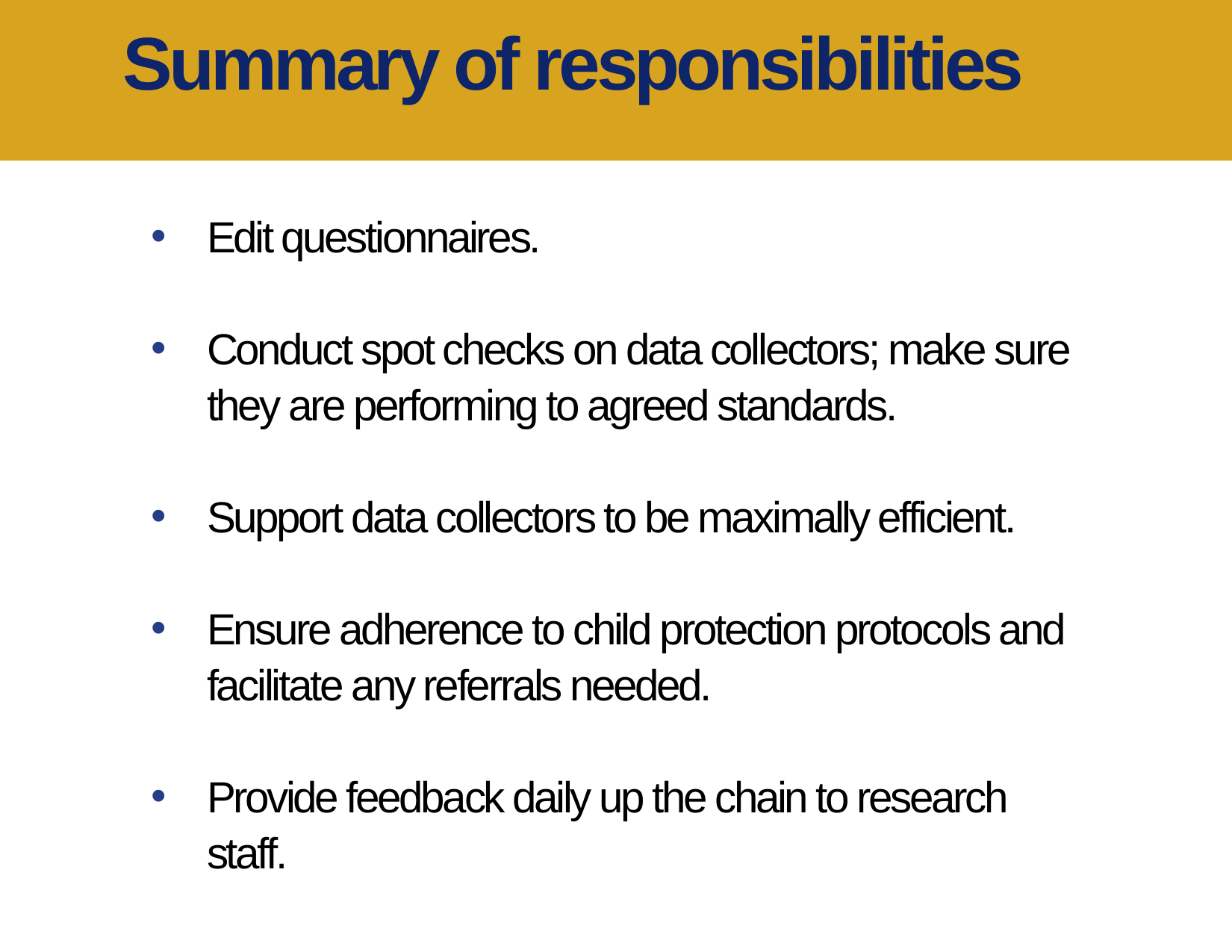

Summary of responsibilities
Edit questionnaires.

Conduct spot checks on data collectors; make sure they are performing to agreed standards.

Support data collectors to be maximally efficient.

Ensure adherence to child protection protocols and facilitate any referrals needed.

Provide feedback daily up the chain to research staff.
Author Name and Degree Here
MEASURE Evaluation
Your organization here

DATE FOR PRESENTATION IF NECESSARY
NAME OF MEETING